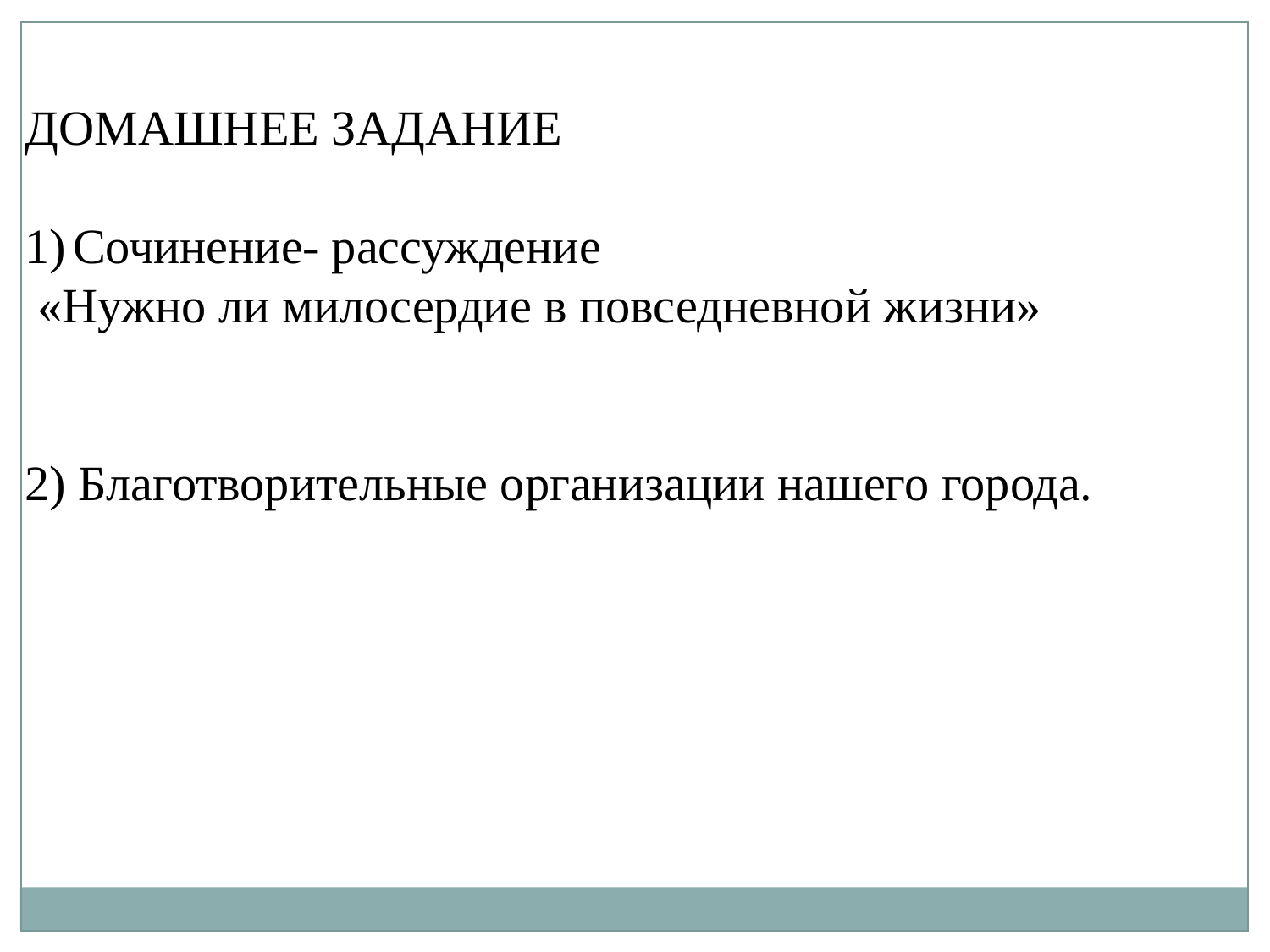

ДОМАШНЕЕ ЗАДАНИЕ

Сочинение- рассуждение
 «Нужно ли милосердие в повседневной жизни»

2) Благотворительные организации нашего города.